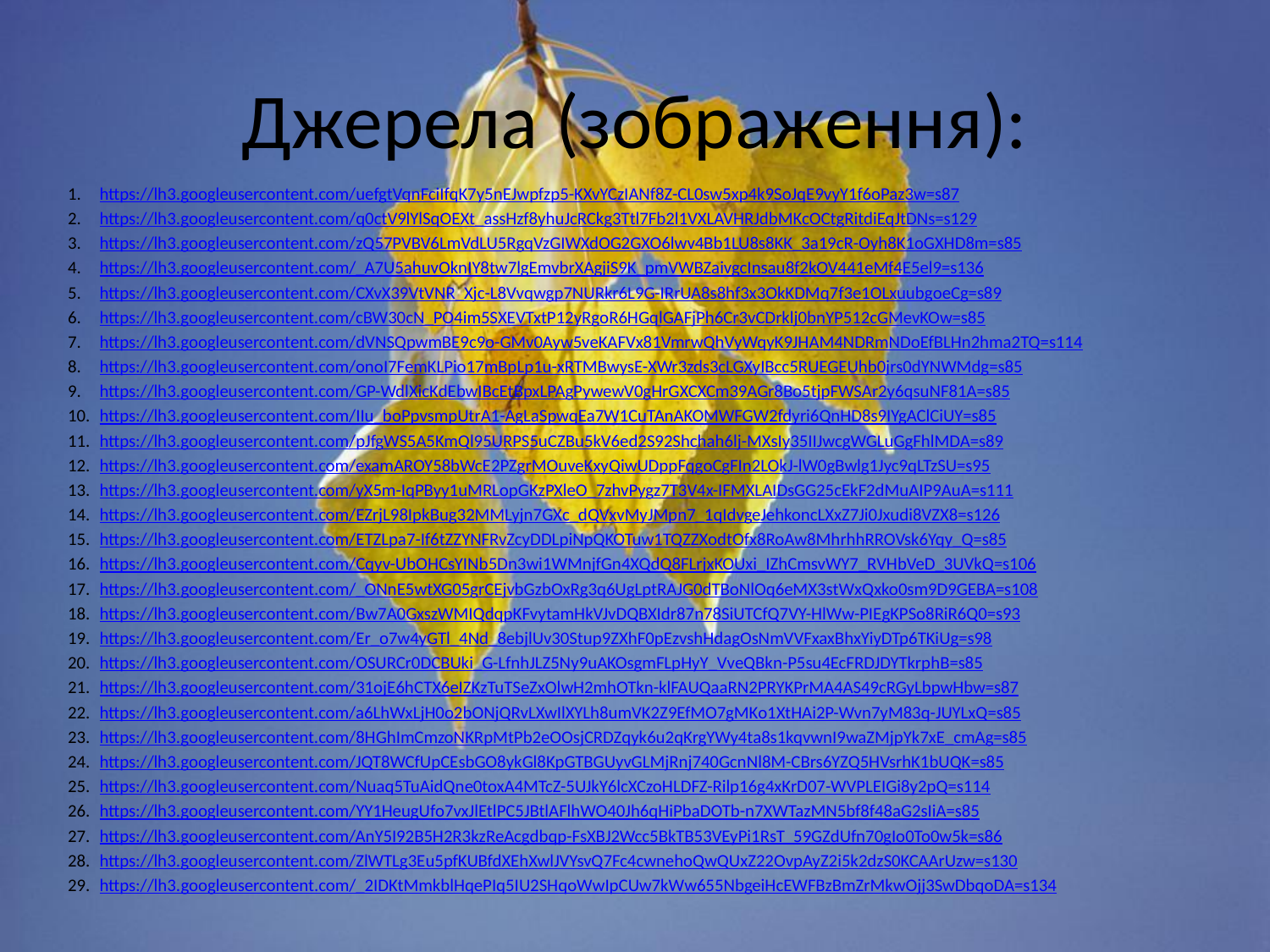

# Джерела (зображення):
https://lh3.googleusercontent.com/uefgtVqnFciIfqK7y5nEJwpfzp5-KXvYCzIANf8Z-CL0sw5xp4k9SoJqE9vyY1f6oPaz3w=s87
https://lh3.googleusercontent.com/q0ctV9lYlSqOEXt_assHzf8yhuJcRCkg3Ttl7Fb2l1VXLAVHRJdbMKcOCtgRitdiEqJtDNs=s129
https://lh3.googleusercontent.com/zQ57PVBV6LmVdLU5RgqVzGIWXdOG2GXO6lwv4Bb1LU8s8KK_3a19cR-Oyh8K1oGXHD8m=s85
https://lh3.googleusercontent.com/_A7U5ahuvOknIY8tw7lgEmvbrXAgjiS9K_pmVWBZaivgcInsau8f2kOV441eMf4E5el9=s136
https://lh3.googleusercontent.com/CXvX39VtVNR_Xjc-L8Vvqwgp7NURkr6L9G-IRrUA8s8hf3x3OkKDMq7f3e1OLxuubgoeCg=s89
https://lh3.googleusercontent.com/cBW30cN_PO4im5SXEVTxtP12yRgoR6HGqlGAFjPh6Cr3vCDrklj0bnYP512cGMevKOw=s85
https://lh3.googleusercontent.com/dVNSQpwmBE9c9o-GMv0Ayw5veKAFVx81VmrwQhVyWqyK9JHAM4NDRmNDoEfBLHn2hma2TQ=s114
https://lh3.googleusercontent.com/onoI7FemKLPio17mBpLp1u-xRTMBwysE-XWr3zds3cLGXyIBcc5RUEGEUhb0jrs0dYNWMdg=s85
https://lh3.googleusercontent.com/GP-WdlXicKdEbwIBcEtBpxLPAgPywewV0gHrGXCXCm39AGr8Bo5tjpFWSAr2y6qsuNF81A=s85
https://lh3.googleusercontent.com/IIu_boPpvsmpUtrA1-AgLaSpwqEa7W1CuTAnAKOMWFGW2fdyri6QnHD8s9IYgAClCiUY=s85
https://lh3.googleusercontent.com/pJfgWS5A5KmQl95URPS5uCZBu5kV6ed2S92Shchah6lj-MXsIy35IIJwcgWGLuGgFhlMDA=s89
https://lh3.googleusercontent.com/examAROY58bWcE2PZgrMOuveKxyQiwUDppFqgoCgFIn2LOkJ-lW0gBwlg1Jyc9qLTzSU=s95
https://lh3.googleusercontent.com/yX5m-IqPByy1uMRLopGKzPXleO_7zhvPygz7T3V4x-IFMXLAIDsGG25cEkF2dMuAIP9AuA=s111
https://lh3.googleusercontent.com/EZrjL98IpkBug32MMLyjn7GXc_dQVxvMyJMpn7_1qIdvgeJehkoncLXxZ7Ji0Jxudi8VZX8=s126
https://lh3.googleusercontent.com/ETZLpa7-If6tZZYNFRvZcyDDLpiNpQKOTuw1TQZZXodtOfx8RoAw8MhrhhRROVsk6Yqy_Q=s85
https://lh3.googleusercontent.com/Cqyv-UbOHCsYINb5Dn3wi1WMnjfGn4XQdQ8FLrjxKOUxi_IZhCmsvWY7_RVHbVeD_3UVkQ=s106
https://lh3.googleusercontent.com/_ONnE5wtXG05grCEjvbGzbOxRg3q6UgLptRAJG0dTBoNlOq6eMX3stWxQxko0sm9D9GEBA=s108
https://lh3.googleusercontent.com/Bw7A0GxszWMIQdqpKFvytamHkVJvDQBXIdr87n78SiUTCfQ7VY-HlWw-PIEgKPSo8RiR6Q0=s93
https://lh3.googleusercontent.com/Er_o7w4yGTl_4Nd_8ebjlUv30Stup9ZXhF0pEzvshHdagOsNmVVFxaxBhxYiyDTp6TKiUg=s98
https://lh3.googleusercontent.com/OSURCr0DCBUki_G-LfnhJLZ5Ny9uAKOsgmFLpHyY_VveQBkn-P5su4EcFRDJDYTkrphB=s85
https://lh3.googleusercontent.com/31ojE6hCTX6eIZKzTuTSeZxOlwH2mhOTkn-klFAUQaaRN2PRYKPrMA4AS49cRGyLbpwHbw=s87
https://lh3.googleusercontent.com/a6LhWxLjH0o2bONjQRvLXwIlXYLh8umVK2Z9EfMO7gMKo1XtHAi2P-Wvn7yM83q-JUYLxQ=s85
https://lh3.googleusercontent.com/8HGhImCmzoNKRpMtPb2eOOsjCRDZqyk6u2qKrgYWy4ta8s1kqvwnI9waZMjpYk7xE_cmAg=s85
https://lh3.googleusercontent.com/JQT8WCfUpCEsbGO8ykGl8KpGTBGUyvGLMjRnj740GcnNl8M-CBrs6YZQ5HVsrhK1bUQK=s85
https://lh3.googleusercontent.com/Nuaq5TuAidQne0toxA4MTcZ-5UJkY6lcXCzoHLDFZ-Rilp16g4xKrD07-WVPLEIGi8y2pQ=s114
https://lh3.googleusercontent.com/YY1HeugUfo7vxJlEtlPC5JBtlAFlhWO40Jh6qHiPbaDOTb-n7XWTazMN5bf8f48aG2sIiA=s85
https://lh3.googleusercontent.com/AnY5I92B5H2R3kzReAcgdbqp-FsXBJ2Wcc5BkTB53VEyPi1RsT_59GZdUfn70gIo0To0w5k=s86
https://lh3.googleusercontent.com/ZlWTLg3Eu5pfKUBfdXEhXwlJVYsvQ7Fc4cwnehoQwQUxZ22OvpAyZ2i5k2dzS0KCAArUzw=s130
https://lh3.googleusercontent.com/_2IDKtMmkblHqePIq5IU2SHqoWwIpCUw7kWw655NbgeiHcEWFBzBmZrMkwOjj3SwDbqoDA=s134